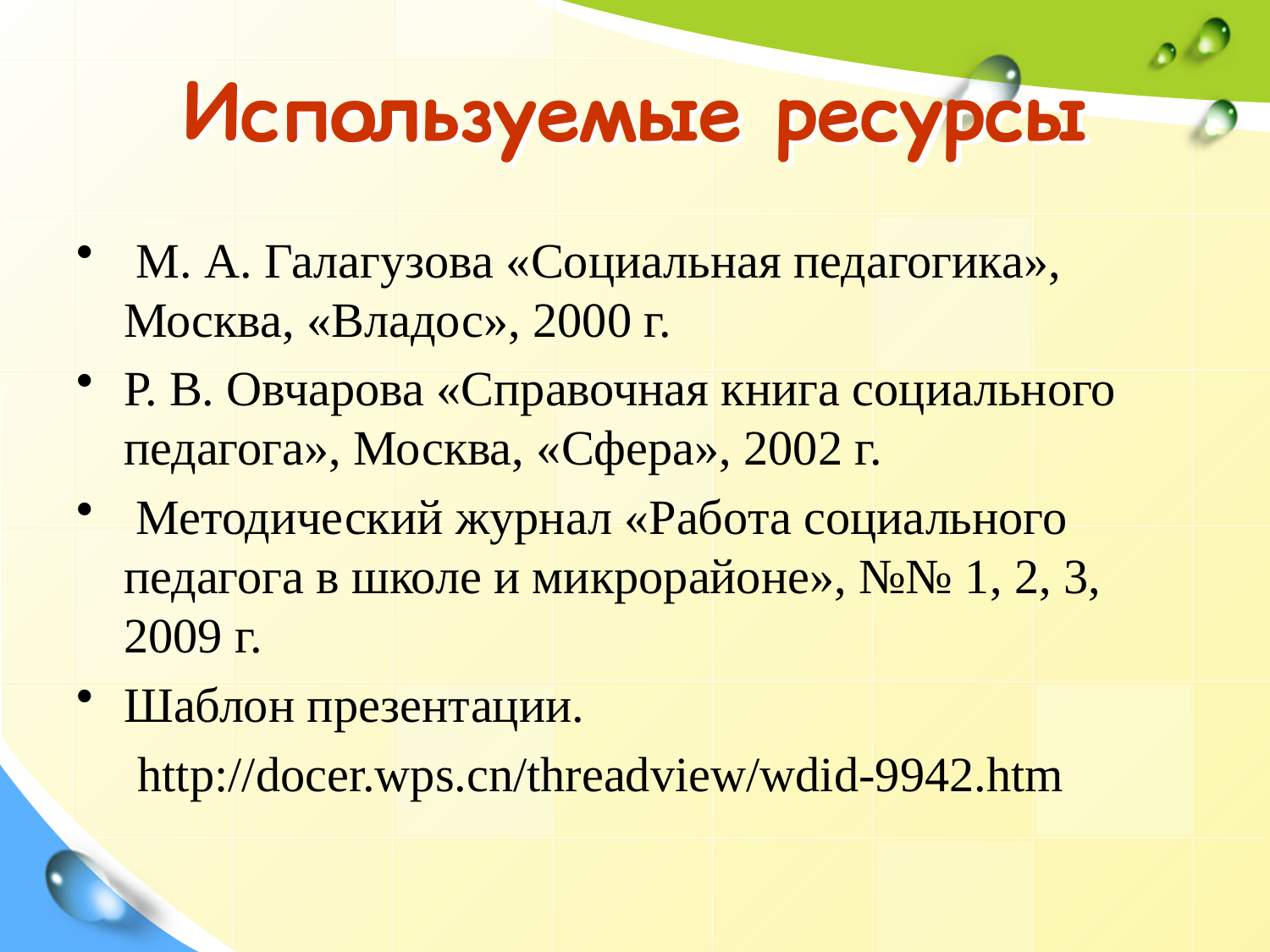

# Используемые ресурсы
 М. А. Галагузова «Социальная педагогика», Москва, «Владос», 2000 г.
Р. В. Овчарова «Справочная книга социального педагога», Москва, «Сфера», 2002 г.
 Методический журнал «Работа социального педагога в школе и микрорайоне», №№ 1, 2, 3,    2009 г.
Шаблон презентации.
     http://docer.wps.cn/threadview/wdid-9942.htm